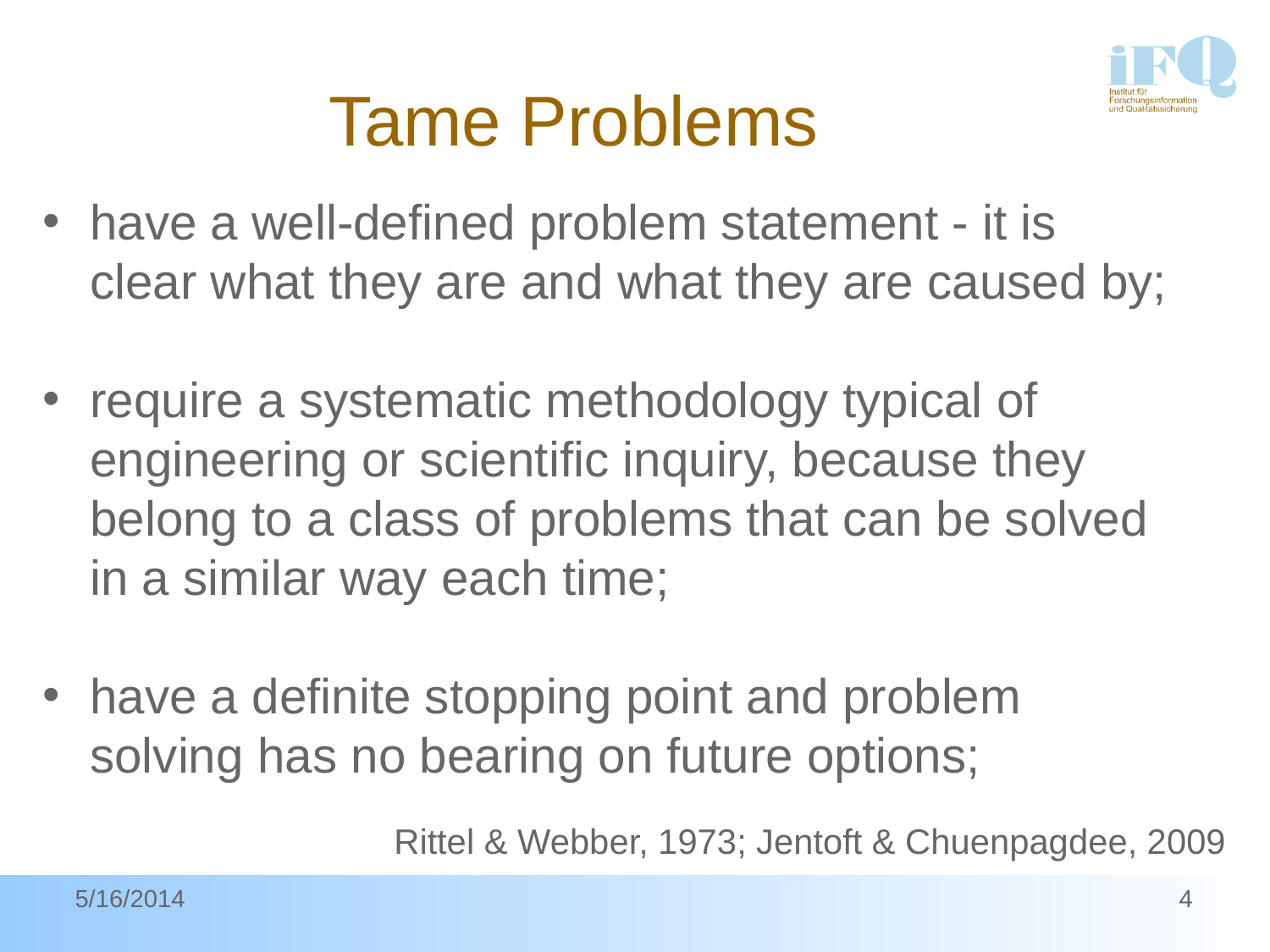

# Tame Problems
have a well-defined problem statement - it is clear what they are and what they are caused by;

require a systematic methodology typical of engineering or scientific inquiry, because they belong to a class of problems that can be solved in a similar way each time;

have a definite stopping point and problem solving has no bearing on future options;
Rittel & Webber, 1973; Jentoft & Chuenpagdee, 2009
5/16/2014
4